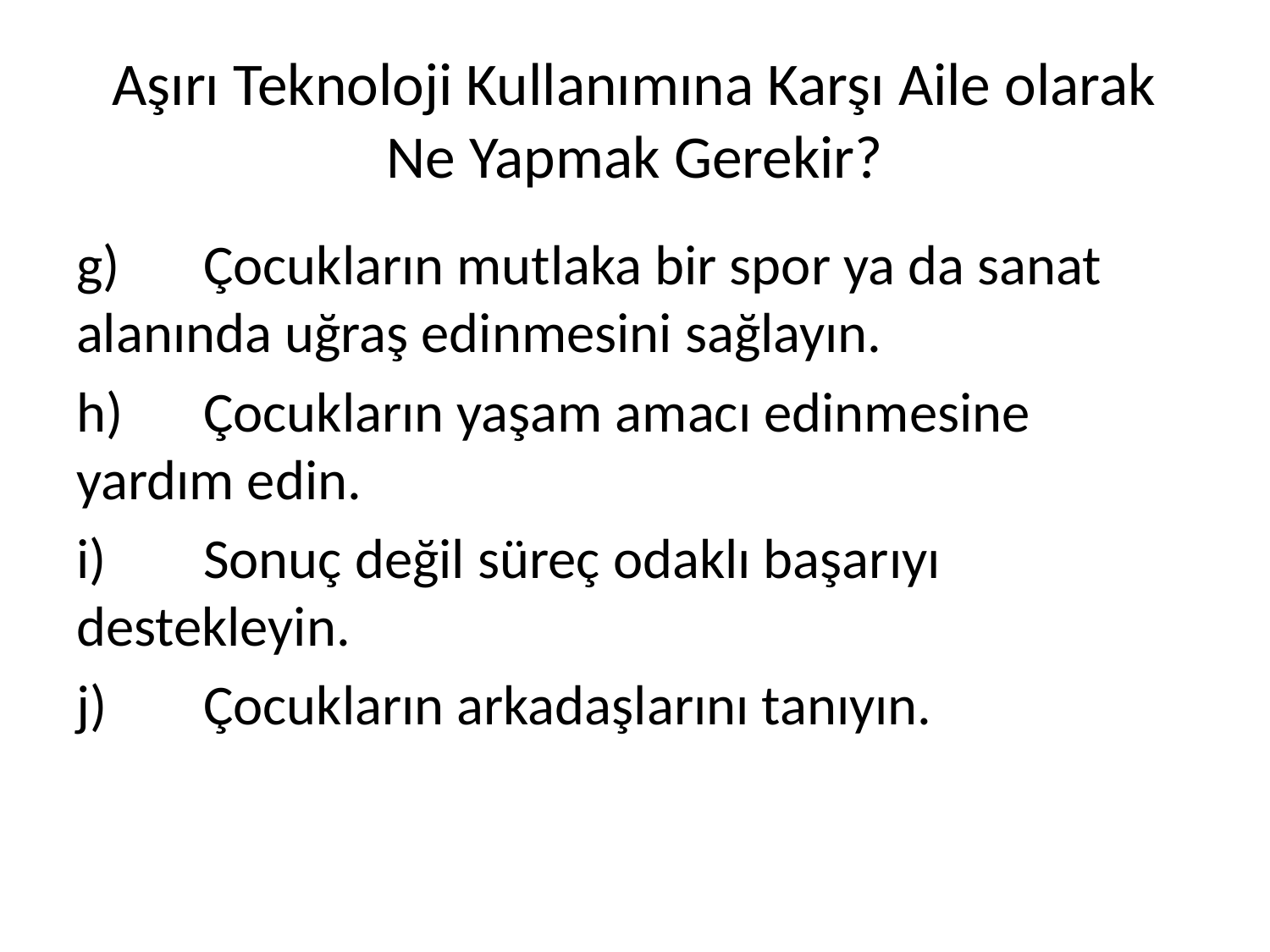

# Aşırı Teknoloji Kullanımına Karşı Aile olarak Ne Yapmak Gerekir?
g)	Çocukların mutlaka bir spor ya da sanat alanında uğraş edinmesini sağlayın.
h)	Çocukların yaşam amacı edinmesine yardım edin.
i)	Sonuç değil süreç odaklı başarıyı destekleyin.
j)	Çocukların arkadaşlarını tanıyın.